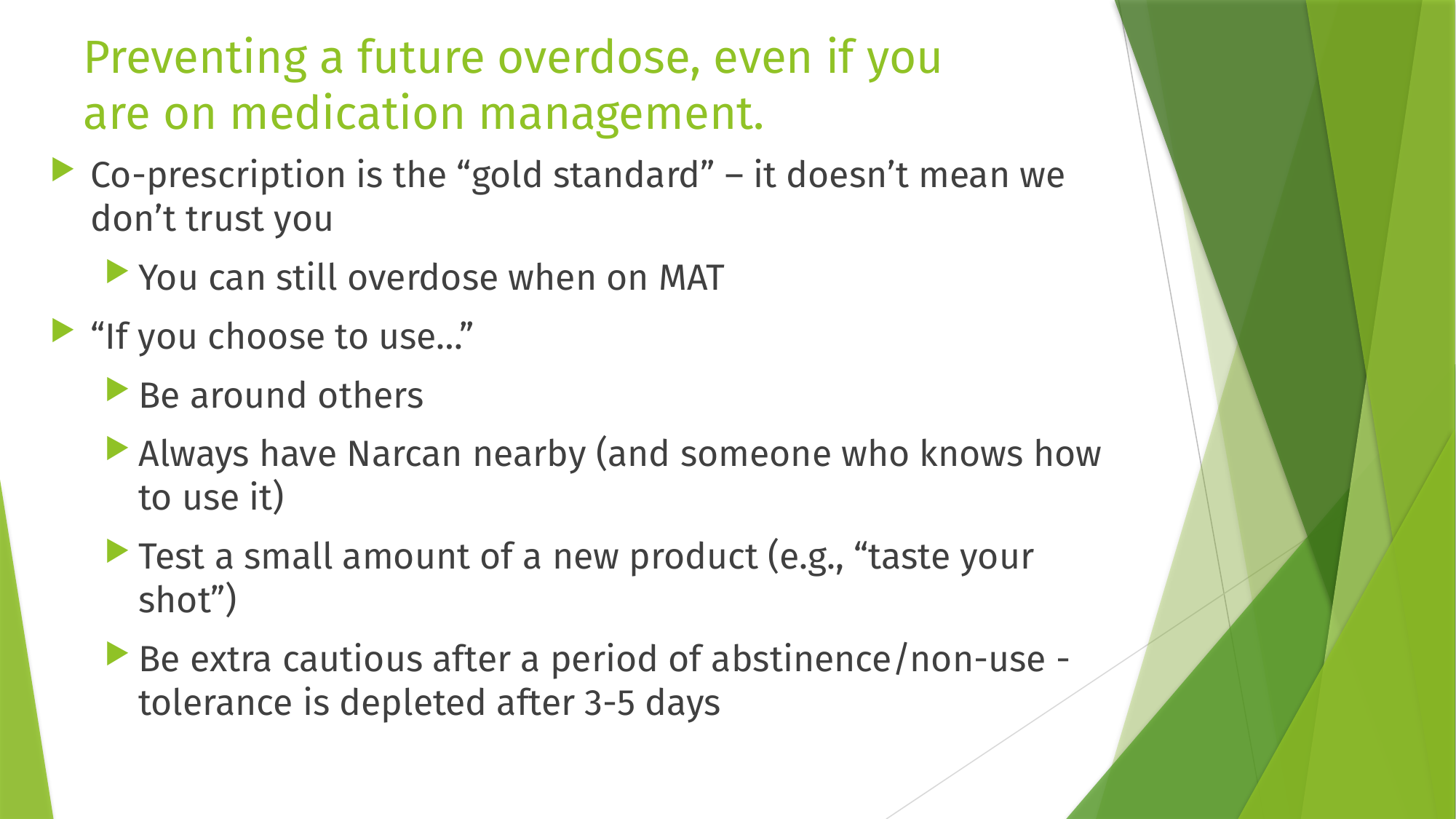

# Preventing a future overdose, even if you are on medication management.
Co-prescription is the “gold standard” – it doesn’t mean we don’t trust you
You can still overdose when on MAT
“If you choose to use…”
Be around others
Always have Narcan nearby (and someone who knows how to use it)
Test a small amount of a new product (e.g., “taste your shot”)
Be extra cautious after a period of abstinence/non-use - tolerance is depleted after 3-5 days